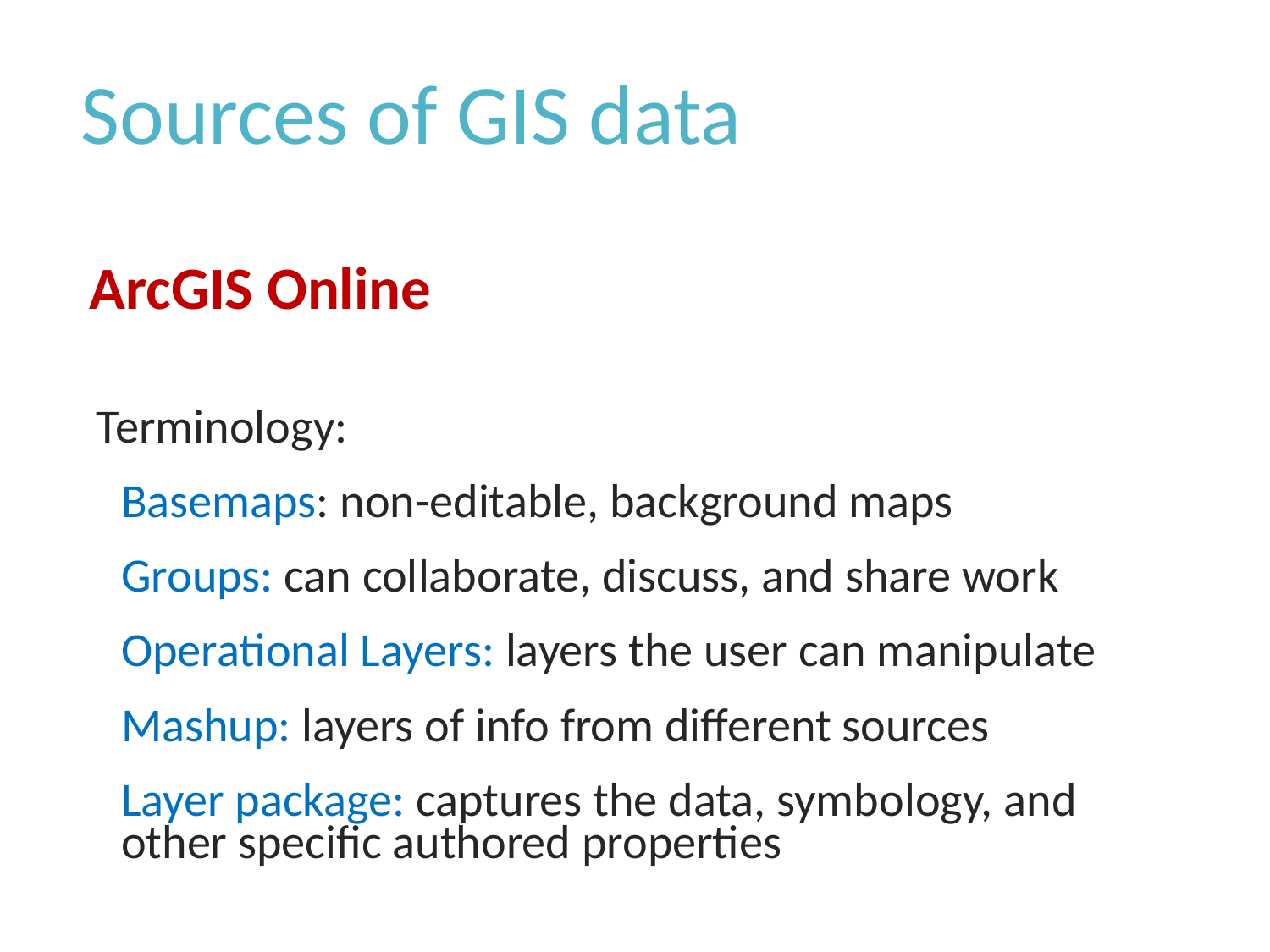

# Sources of GIS data

ArcGIS Online

Terminology:
Basemaps: non-editable, background maps
Groups: can collaborate, discuss, and share work
Operational Layers: layers the user can manipulate
Mashup: layers of info from different sources
Layer package: captures the data, symbology, and other specific authored properties